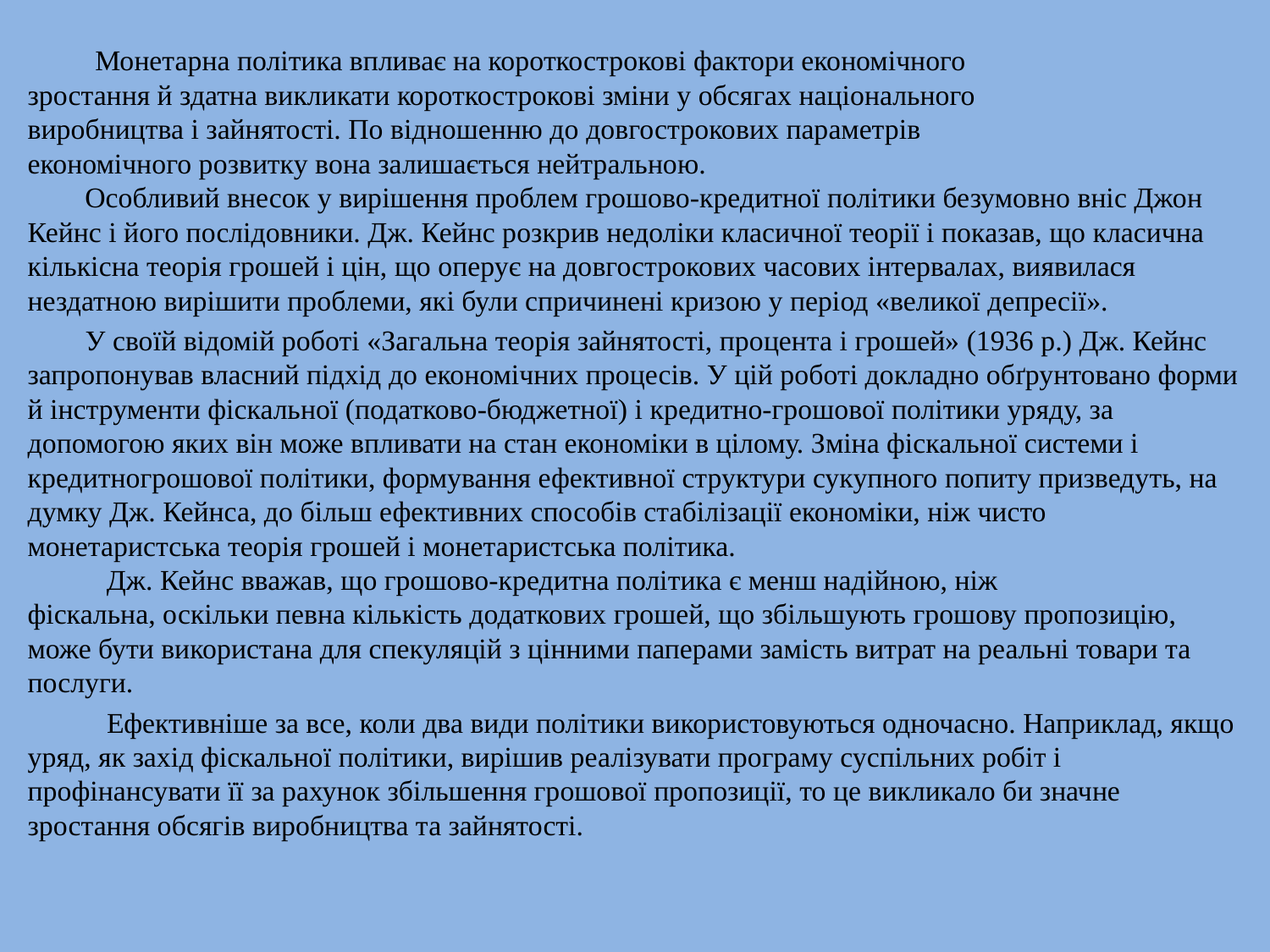

Монетарна політика впливає на короткострокові фактори економічного
зростання й здатна викликати короткострокові зміни у обсягах національного
виробництва і зайнятості. По відношенню до довгострокових параметрів
економічного розвитку вона залишається нейтральною.
        Особливий внесок у вирішення проблем грошово-кредитної політики безумовно вніс Джон Кейнс і його послідовники. Дж. Кейнс розкрив недоліки класичної теорії і показав, що класична кількісна теорія грошей і цін, що оперує на довгострокових часових інтервалах, виявилася нездатною вирішити проблеми, які були спричинені кризою у період «великої депресії».
        У своїй відомій роботі «Загальна теорія зайнятості, процента і грошей» (1936 р.) Дж. Кейнс запропонував власний підхід до економічних процесів. У цій роботі докладно обґрунтовано форми й інструменти фіскальної (податково-бюджетної) і кредитно-грошової політики уряду, за допомогою яких він може впливати на стан економіки в цілому. Зміна фіскальної системи і кредитногрошової політики, формування ефективної структури сукупного попиту призведуть, на думку Дж. Кейнса, до більш ефективних способів стабілізації економіки, ніж чисто монетаристська теорія грошей і монетаристська політика.
           Дж. Кейнс вважав, що грошово-кредитна політика є менш надійною, ніж
фіскальна, оскільки певна кількість додаткових грошей, що збільшують грошову пропозицію, може бути використана для спекуляцій з цінними паперами замість витрат на реальні товари та послуги.
           Ефективніше за все, коли два види політики використовуються одночасно. Наприклад, якщо уряд, як захід фіскальної політики, вирішив реалізувати програму суспільних робіт і профінансувати її за рахунок збільшення грошової пропозиції, то це викликало би значне зростання обсягів виробництва та зайнятості.